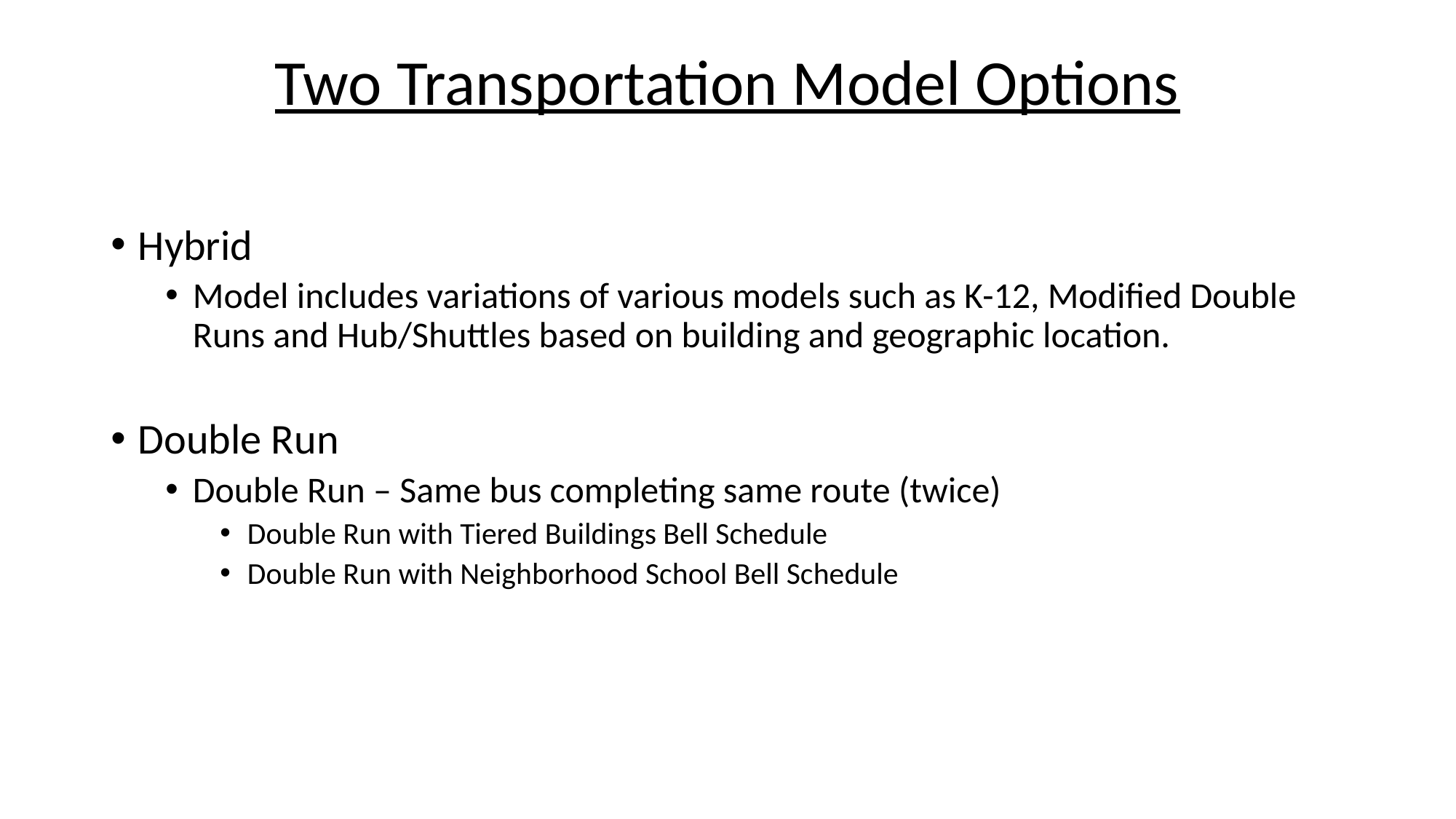

# Two Transportation Model Options
Hybrid
Model includes variations of various models such as K-12, Modified Double Runs and Hub/Shuttles based on building and geographic location.

Double Run
Double Run – Same bus completing same route (twice)
Double Run with Tiered Buildings Bell Schedule
Double Run with Neighborhood School Bell Schedule